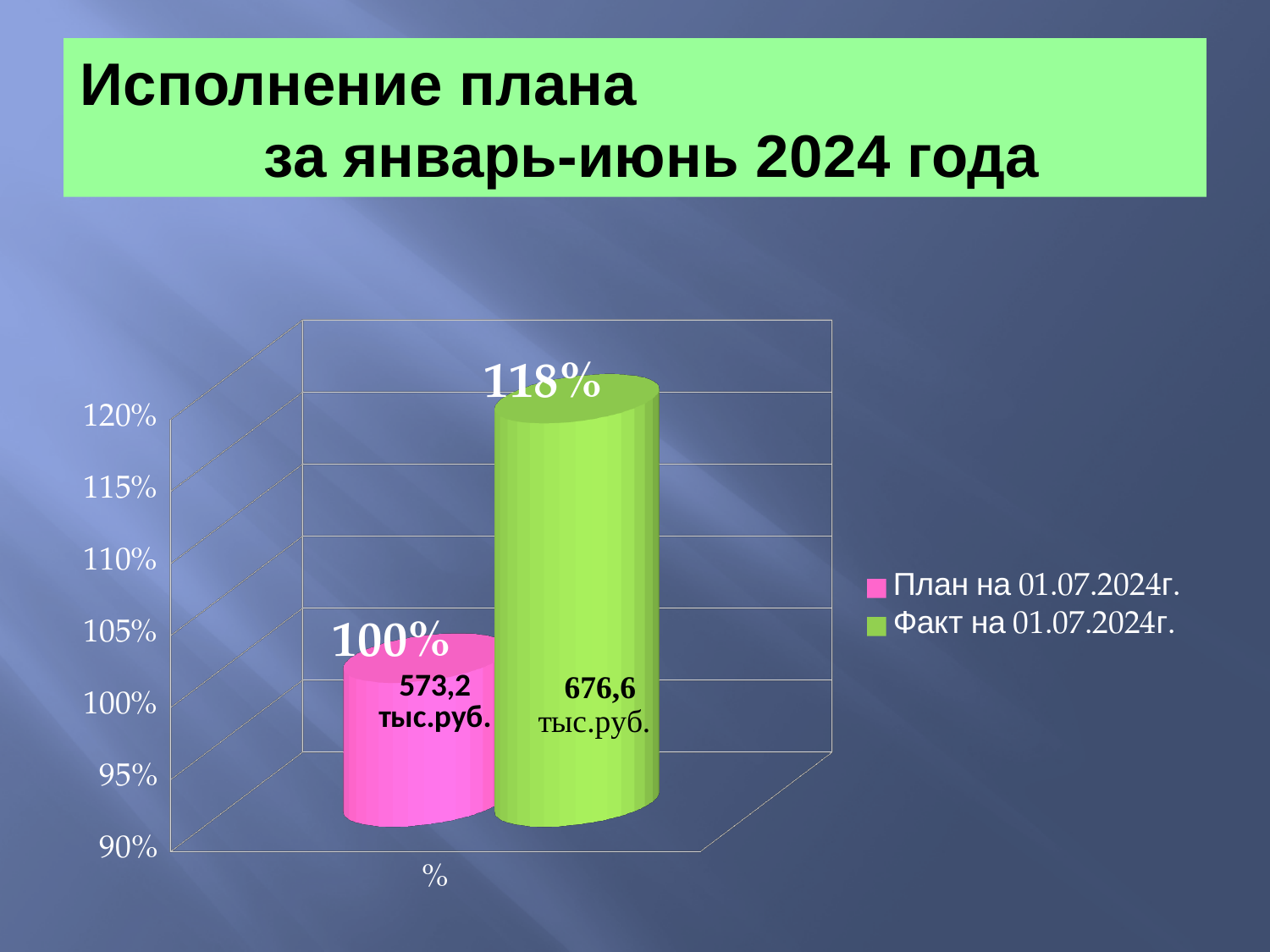

# Исполнение плана                                    за январь-июнь 2024 года

[unsupported chart]